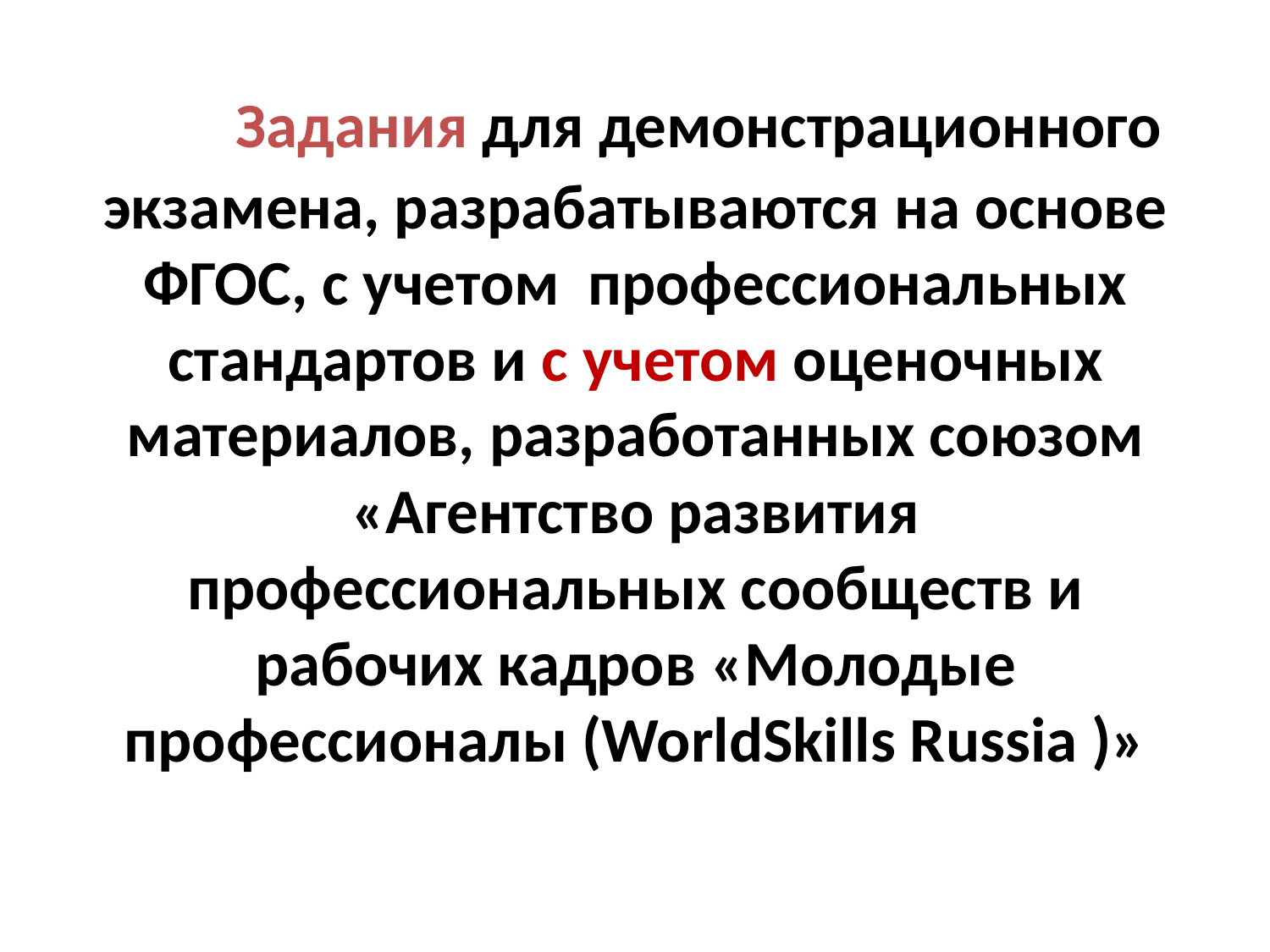

# Задания для демонстрационного экзамена, разрабатываются на основе ФГОС, с учетом  профессиональных стандартов и с учетом оценочных материалов, разработанных союзом «Агентство развития профессиональных сообществ и рабочих кадров «Молодые профессионалы (WorldSkills Russia )»